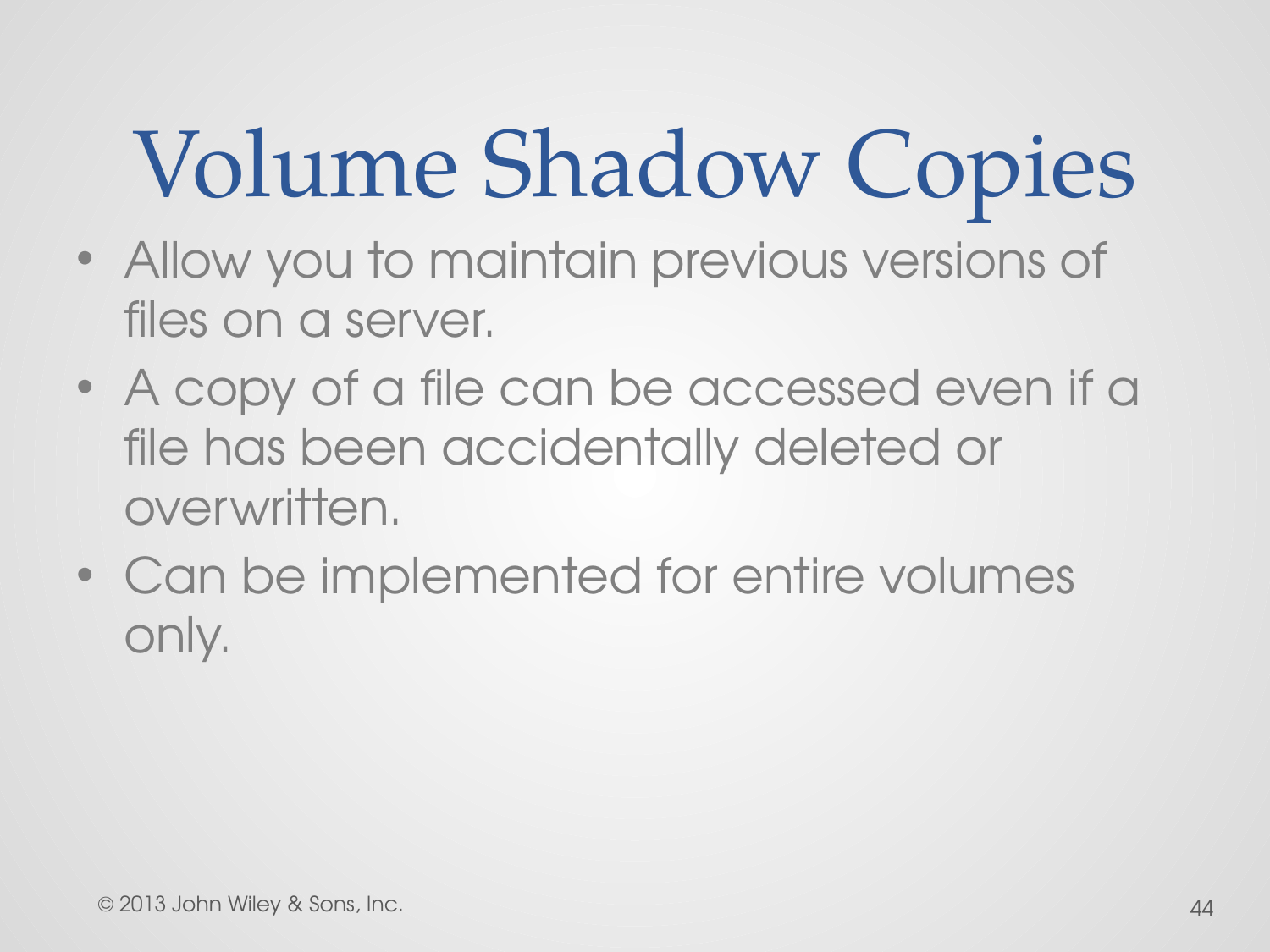

# Volume Shadow Copies
Allow you to maintain previous versions of files on a server.
A copy of a file can be accessed even if a file has been accidentally deleted or overwritten.
Can be implemented for entire volumes only.
© 2013 John Wiley & Sons, Inc.
44